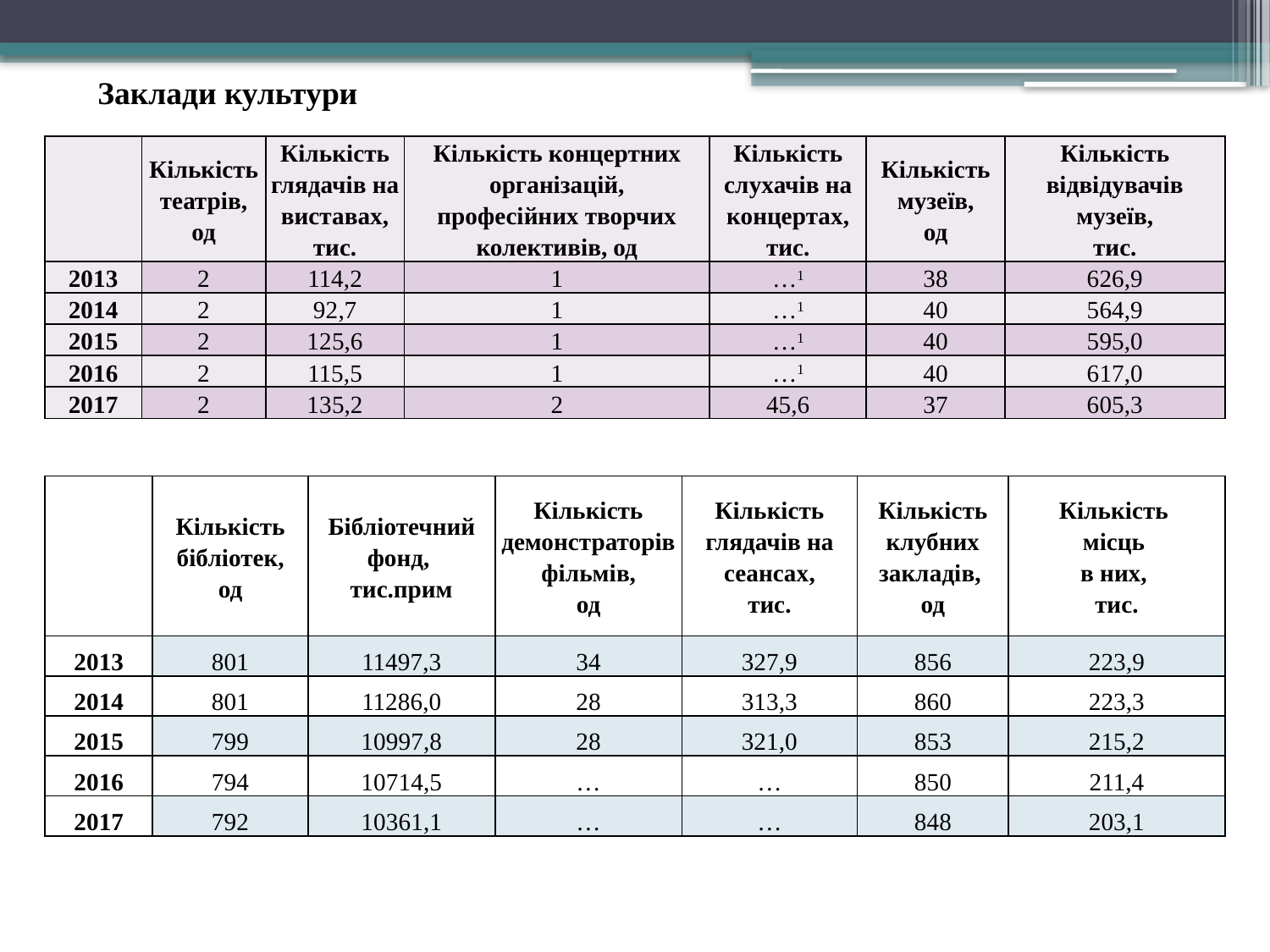

Заклади культури

|  | Кількість театрів, од | Кількість глядачів на виставах, тис. | Кількість концертних організацій, професійних творчих колективів, од | Кількість слухачів на концертах, тис. | Кількість музеїв, од | Кількість відвідувачів музеїв, тис. |
| --- | --- | --- | --- | --- | --- | --- |
| 2013 | 2 | 114,2 | 1 | …1 | 38 | 626,9 |
| 2014 | 2 | 92,7 | 1 | …1 | 40 | 564,9 |
| 2015 | 2 | 125,6 | 1 | …1 | 40 | 595,0 |
| 2016 | 2 | 115,5 | 1 | …1 | 40 | 617,0 |
| 2017 | 2 | 135,2 | 2 | 45,6 | 37 | 605,3 |
|  | Кількість бібліотек, од | Бібліотечний фонд,  тис.прим | Кількість демонстраторів фільмів, од | Кількість глядачів на сеансах, тис. | Кількість клубних закладів,  од | Кількість  місць  в них,  тис. |
| --- | --- | --- | --- | --- | --- | --- |
| 2013 | 801 | 11497,3 | 34 | 327,9 | 856 | 223,9 |
| 2014 | 801 | 11286,0 | 28 | 313,3 | 860 | 223,3 |
| 2015 | 799 | 10997,8 | 28 | 321,0 | 853 | 215,2 |
| 2016 | 794 | 10714,5 | … | … | 850 | 211,4 |
| 2017 | 792 | 10361,1 | … | … | 848 | 203,1 |